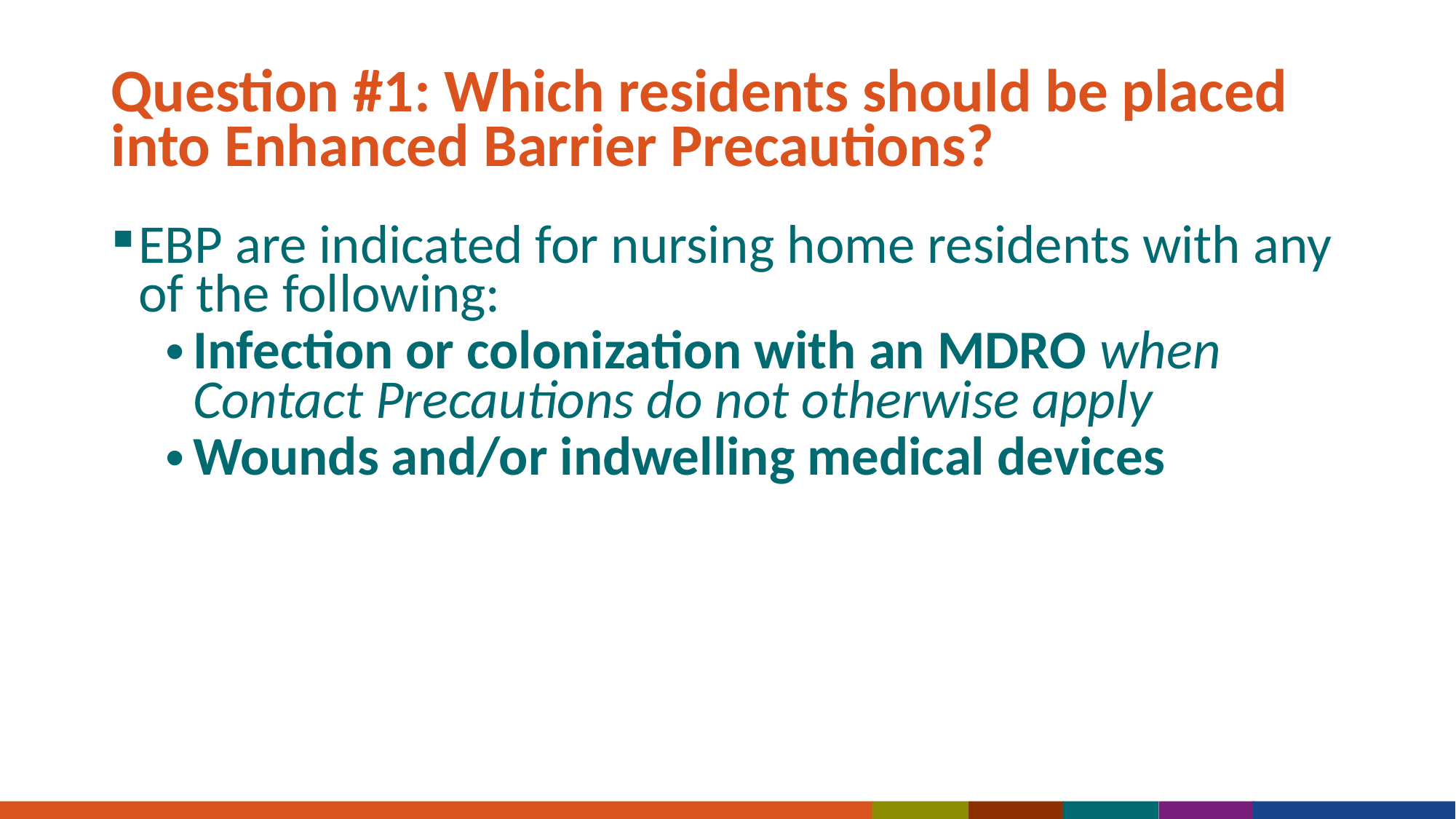

# Question #1: Which residents should be placed into Enhanced Barrier Precautions?
EBP are indicated for nursing home residents with any of the following:
Infection or colonization with an MDRO when Contact Precautions do not otherwise apply
Wounds and/or indwelling medical devices